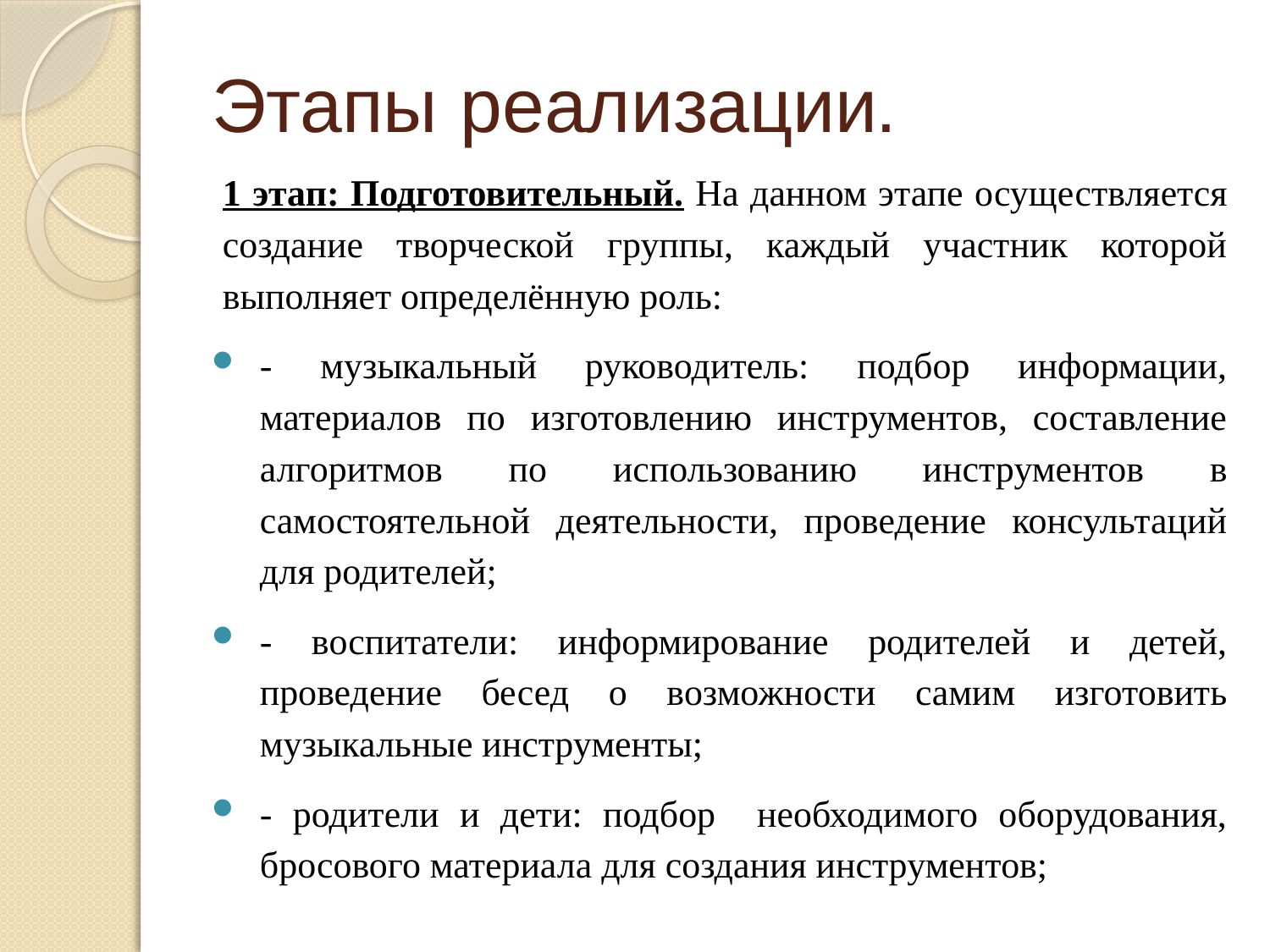

# Этапы реализации.
1 этап: Подготовительный. На данном этапе осуществляется создание творческой группы, каждый участник которой выполняет определённую роль:
- музыкальный руководитель: подбор информации, материалов по изготовлению инструментов, составление алгоритмов по использованию инструментов в самостоятельной деятельности, проведение консультаций для родителей;
- воспитатели: информирование родителей и детей, проведение бесед о возможности самим изготовить музыкальные инструменты;
- родители и дети: подбор  необходимого оборудования, бросового материала для создания инструментов;